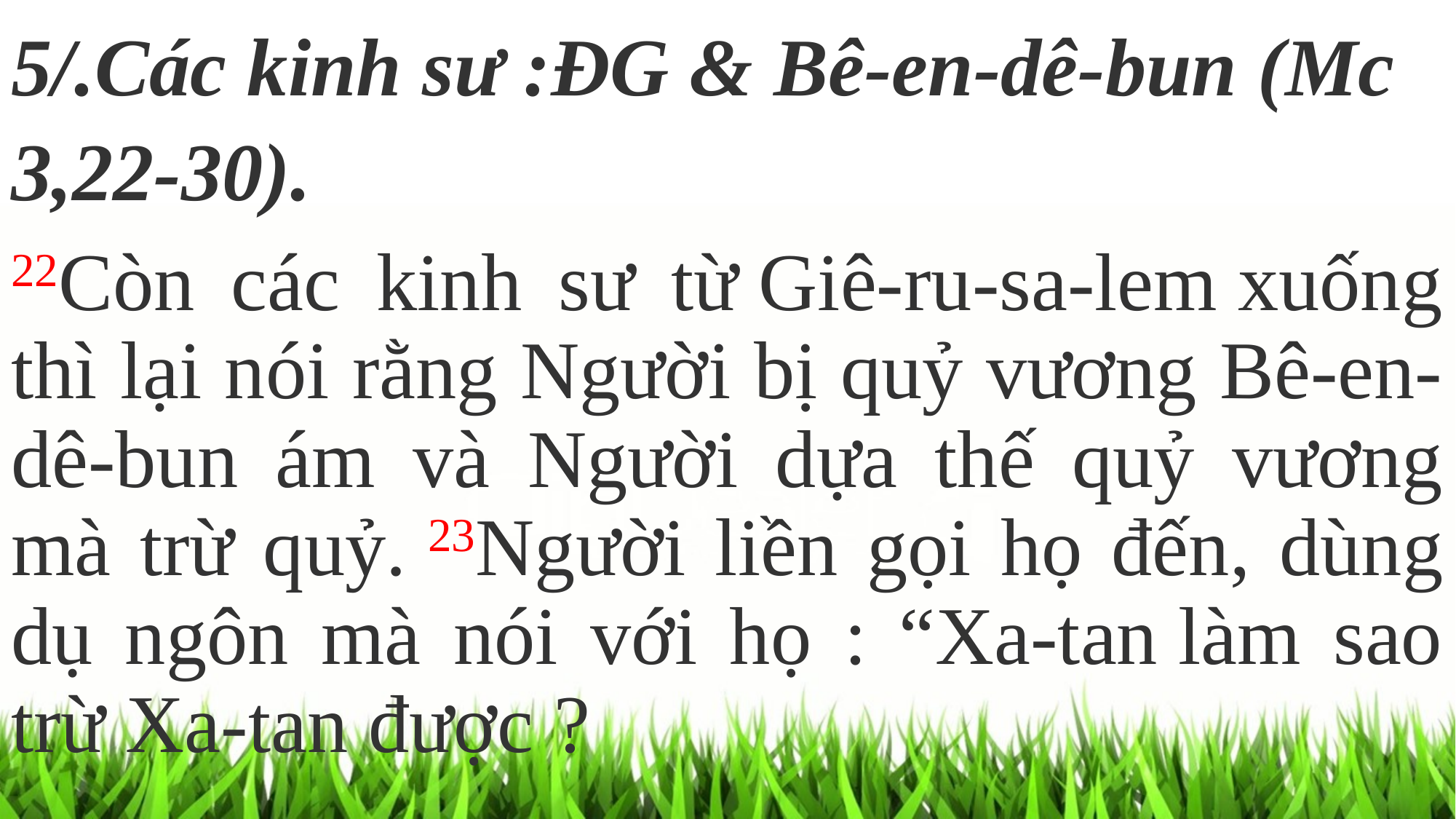

5/.Các kinh sư :ĐG & Bê-en-dê-bun (Mc 3,22-30).
22Còn các kinh sư từ Giê-ru-sa-lem xuống thì lại nói rằng Người bị quỷ vương Bê-en-dê-bun ám và Người dựa thế quỷ vương mà trừ quỷ. 23Người liền gọi họ đến, dùng dụ ngôn mà nói với họ : “Xa-tan làm sao trừ Xa-tan được ?